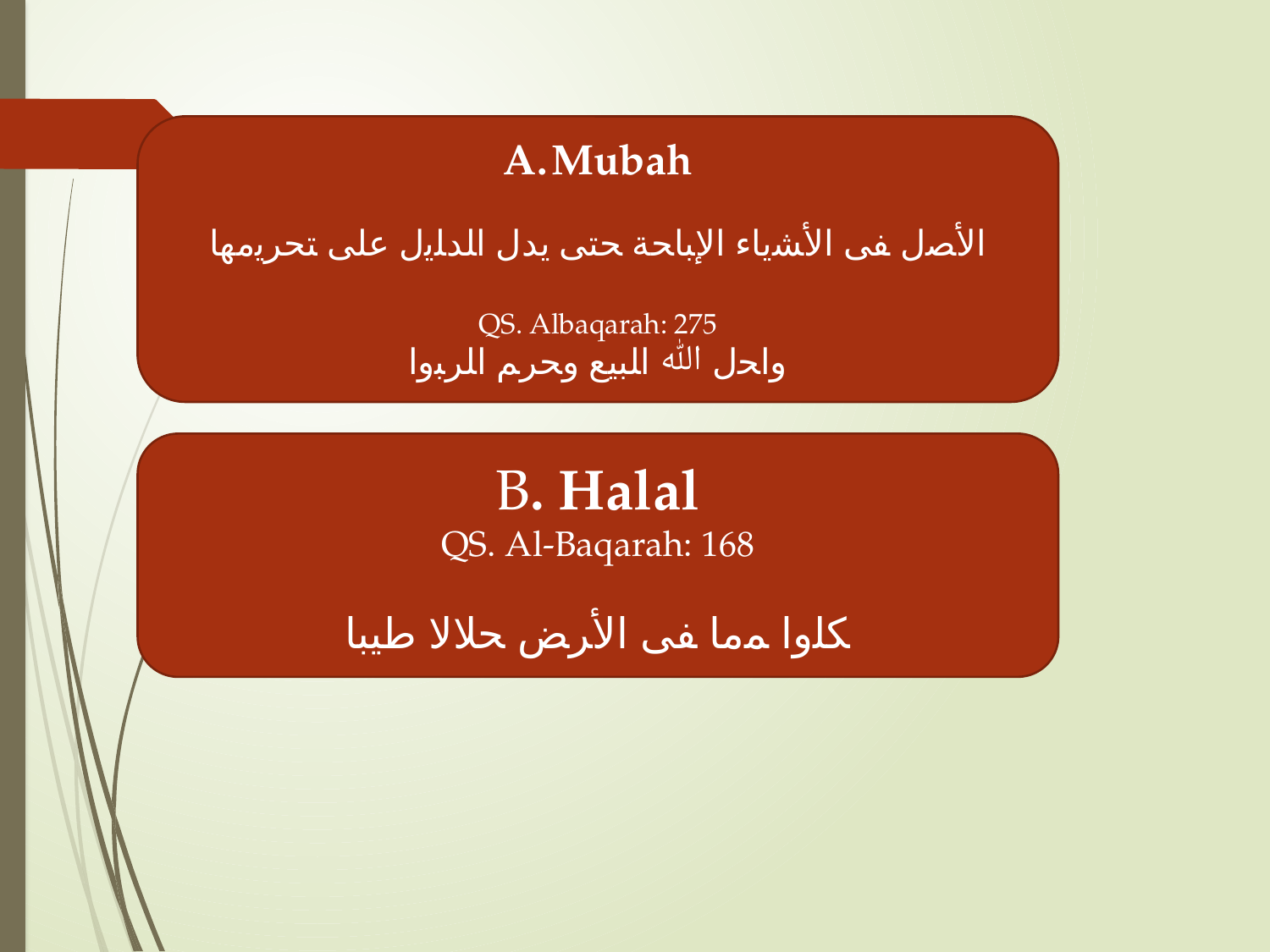

Mubah

ﺍﻷﺼﻝ ﻔﻰ ﺍﻷﺸﻳﺎﺀ ﺍﻹﺒﺎﺤﺔ ﺤﺘﻰ ﻳﺪﻝ ﺍﻠﺪﻠﻳﻝ ﻋﻠﻰ ﺘﺤﺮﻳﻣﻬﺎ

QS. Albaqarah: 275
ﻭﺍﺤﻝ ﷲ ﺍﻠﺒﻴﻊ ﻭﺤﺮﻢ ﺍﻠﺮﺒﻭﺍ

B. Halal
QS. Al-Baqarah: 168

ﻜﻠﻭﺍ ﻤﻣﺎ ﻔﻰ ﺍﻷﺮﺾ ﺤﻼﻻ ﻃﻴﺒﺎ